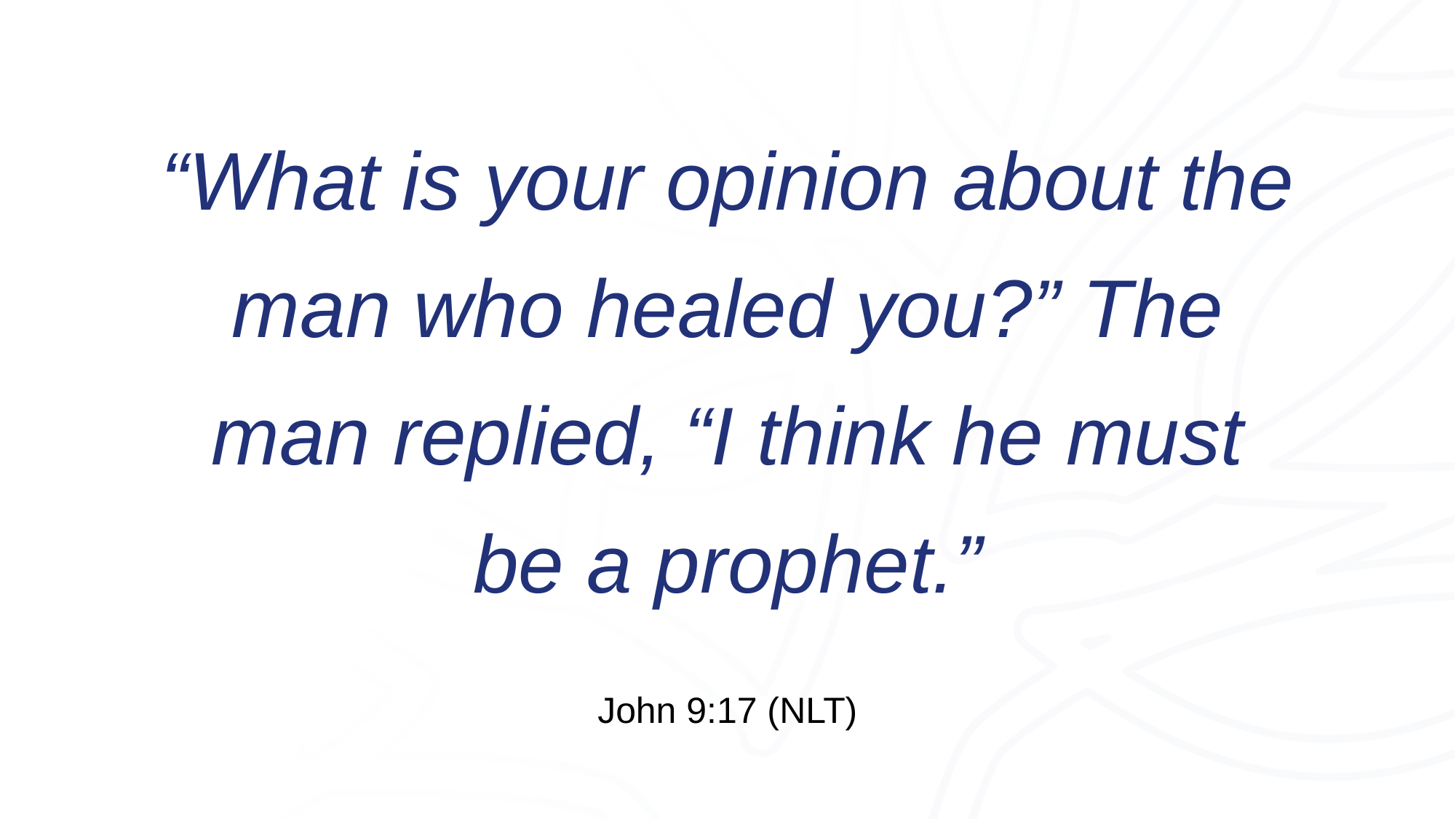

# “What is your opinion about the man who healed you?” The man replied, “I think he must be a prophet.”
John 9:17 (NLT)